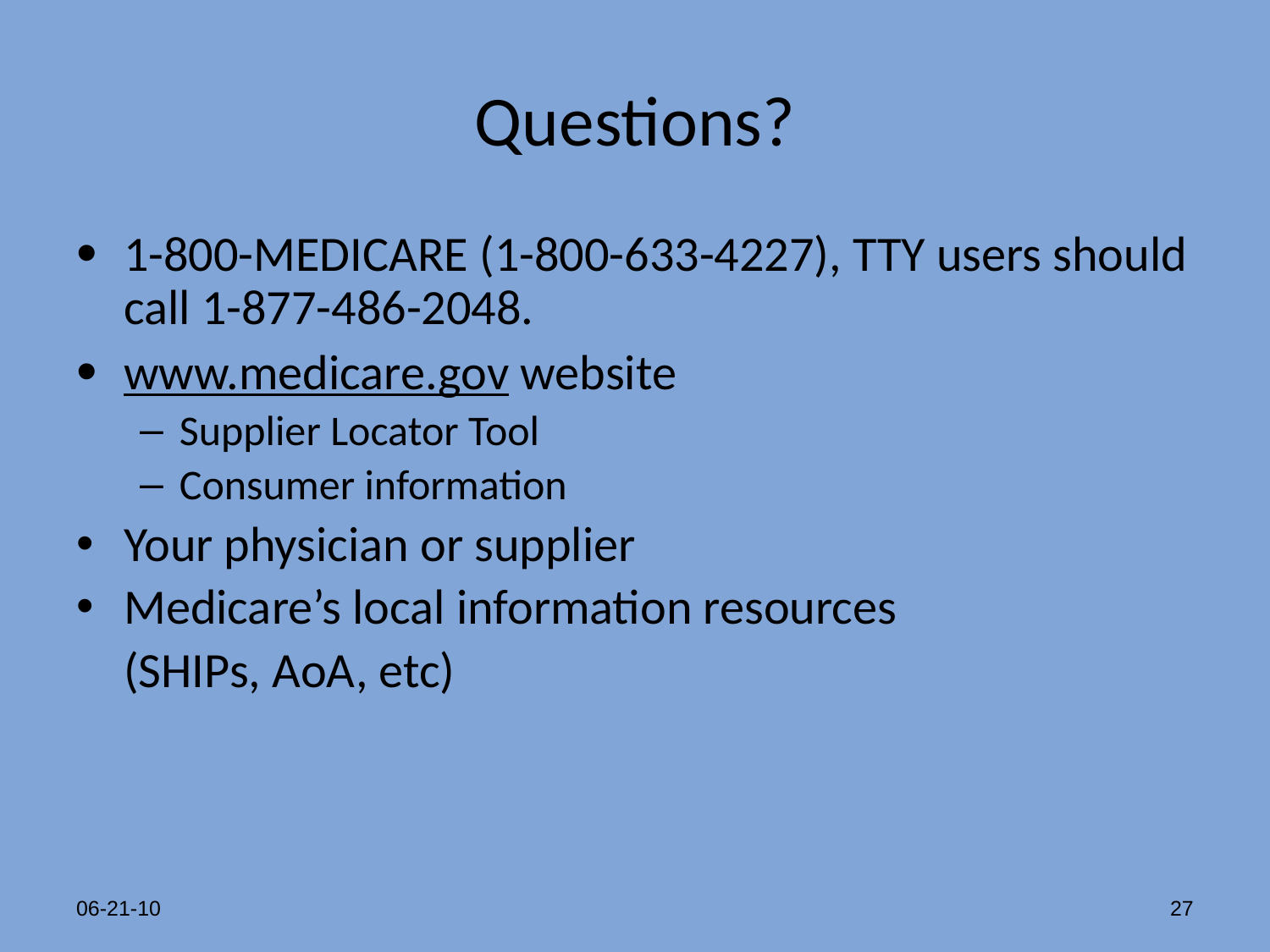

# Questions?
1-800-MEDICARE (1-800-633-4227), TTY users should call 1-877-486-2048.
www.medicare.gov website
Supplier Locator Tool
Consumer information
Your physician or supplier
Medicare’s local information resources
	(SHIPs, AoA, etc)

06-21-10
27